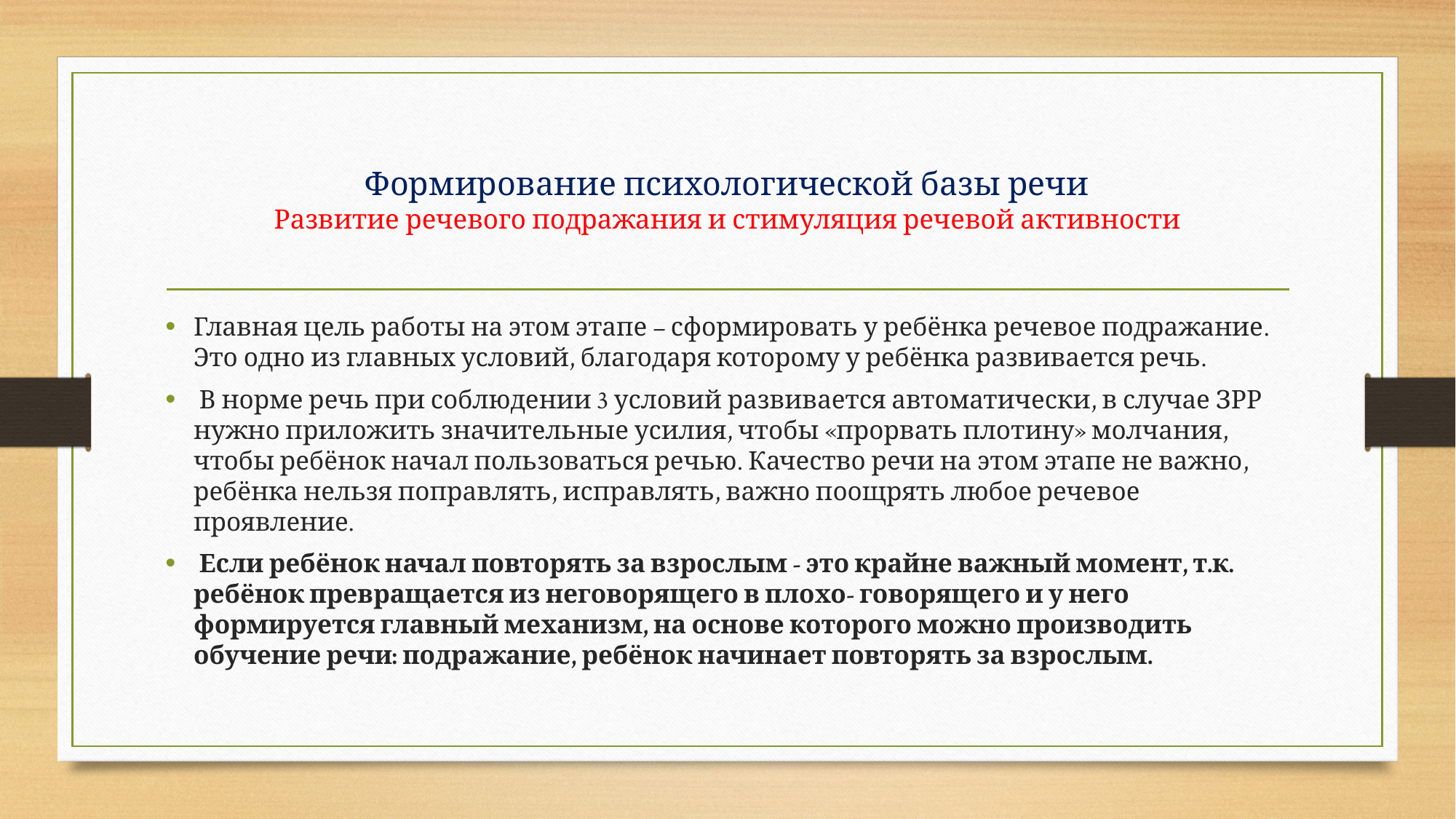

# Формирование психологической базы речи Развитие речевого подражания и стимуляция речевой активности
Главная цель работы на этом этапе – сформировать у ребёнка речевое подражание. Это одно из главных условий, благодаря которому у ребёнка развивается речь.
 В норме речь при соблюдении 3 условий развивается автоматически, в случае ЗРР нужно приложить значительные усилия, чтобы «прорвать плотину» молчания, чтобы ребёнок начал пользоваться речью. Качество речи на этом этапе не важно, ребёнка нельзя поправлять, исправлять, важно поощрять любое речевое проявление.
 Если ребёнок начал повторять за взрослым - это крайне важный момент, т.к. ребёнок превращается из неговорящего в плохо- говорящего и у него формируется главный механизм, на основе которого можно производить обучение речи: подражание, ребёнок начинает повторять за взрослым.